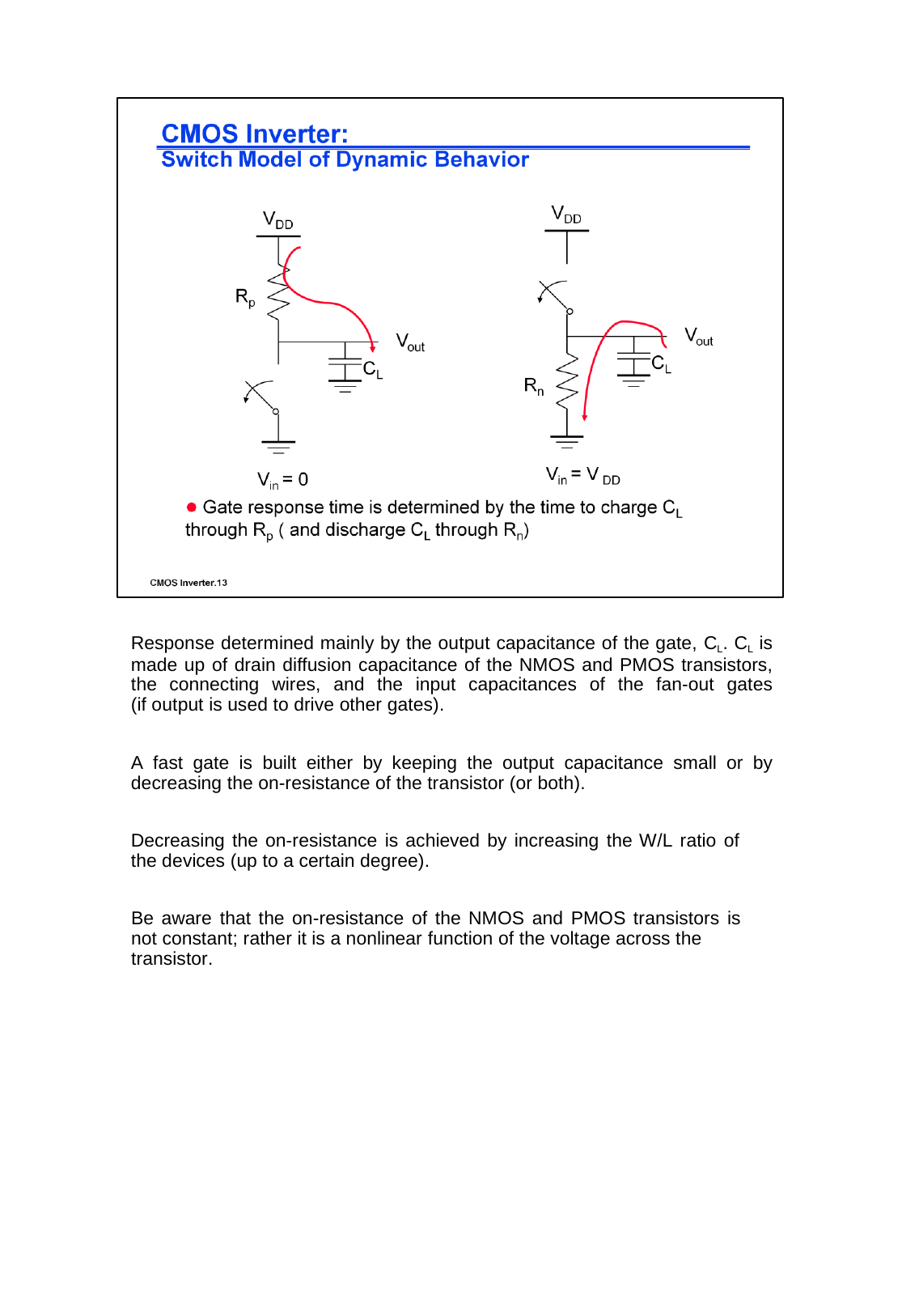

Response determined mainly by the output capacitance of the gate, CL. CL is made up of drain diffusion capacitance of the NMOS and PMOS transistors, the connecting wires, and the input capacitances of the fan-out gates (if output is used to drive other gates).
A fast gate is built either by keeping the output capacitance small or by decreasing the on-resistance of the transistor (or both).
Decreasing the on-resistance is achieved by increasing the W/L ratio of the devices (up to a certain degree).
Be aware that the on-resistance of the NMOS and PMOS transistors is not constant; rather it is a nonlinear function of the voltage across the transistor.